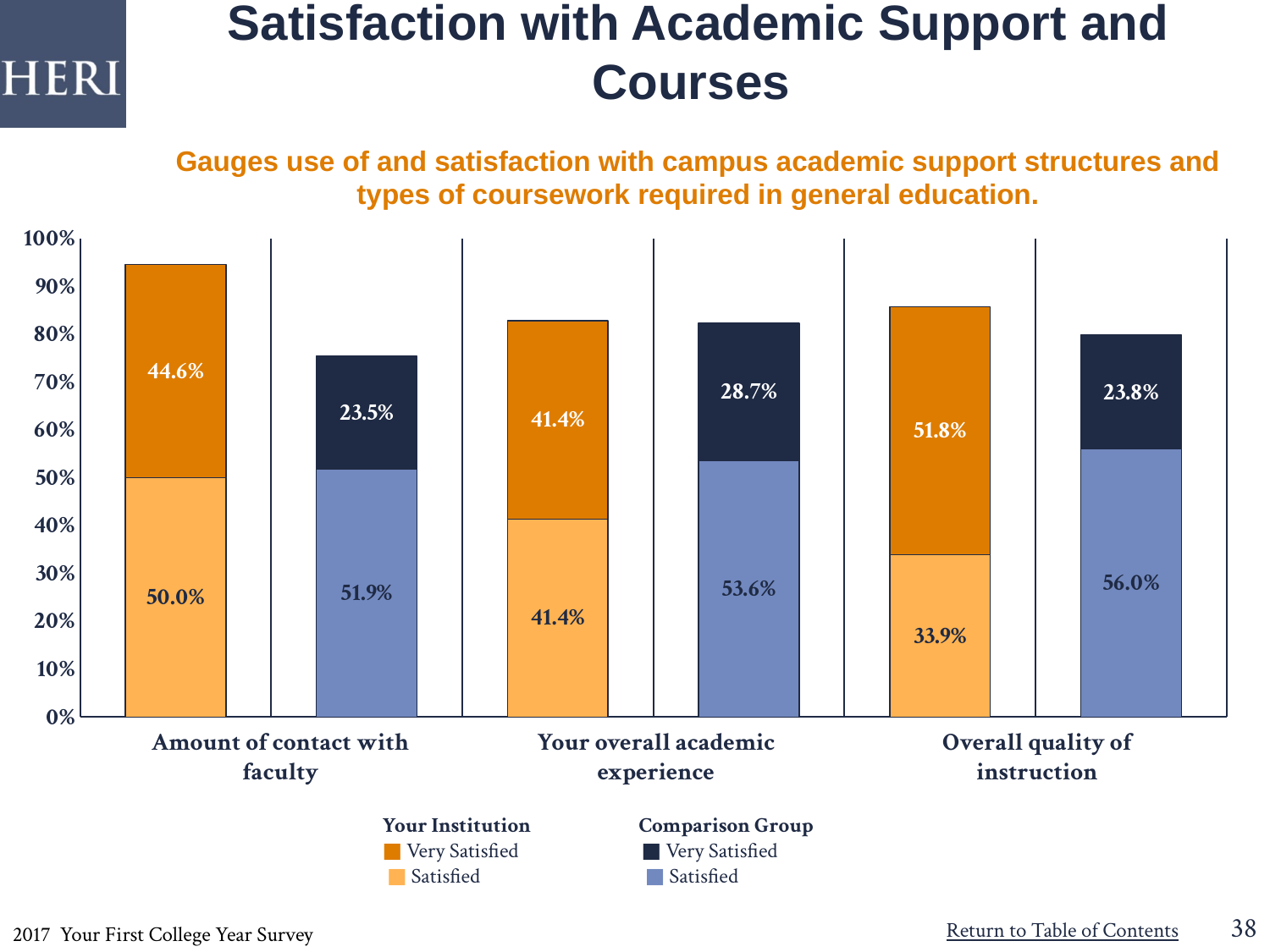

# Satisfaction with Academic Support and Courses Gauges use of and satisfaction with campus academic support structures and types of coursework required in general education.

### Chart

| Category | Sat | Very Sat |
|---|---|---|
| Your Institution | 0.5 | 0.446 |
| Comparison Group | 0.519 | 0.235 |
| Your Institution | 0.414 | 0.414 |
| Comparison Group | 0.536 | 0.287 |
| Your Institution | 0.339 | 0.518 |
| Comparison Group | 0.56 | 0.238 |
Amount of contact with faculty
Your overall academic experience
Overall quality of instruction
Your Institution
■ Very Satisfied
■ Satisfied

Comparison Group
■ Very Satisfied
■ Satisfied

38
2017  Your First College Year Survey